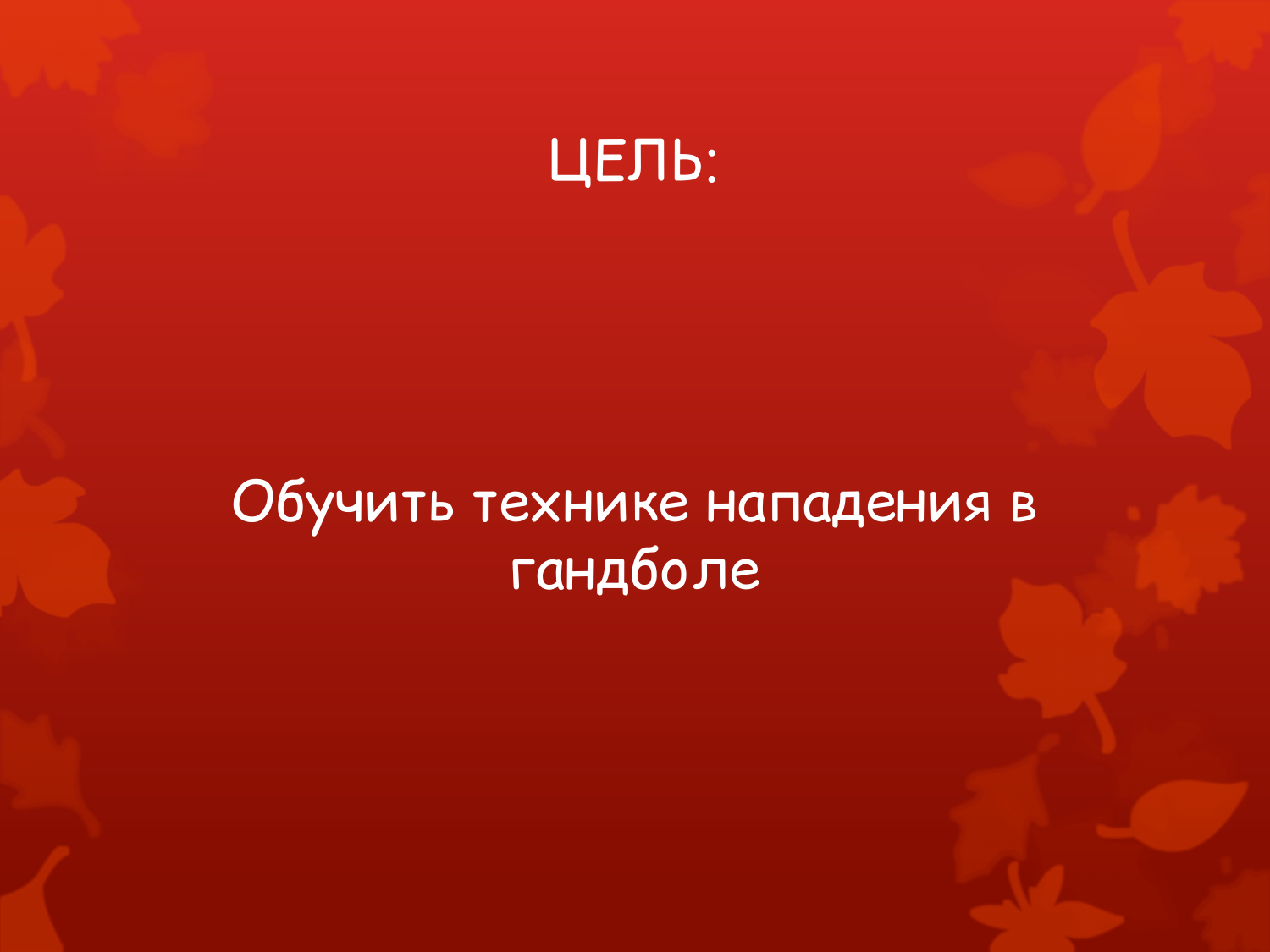

# ЦЕЛЬ:
Обучить технике нападения в гандболе